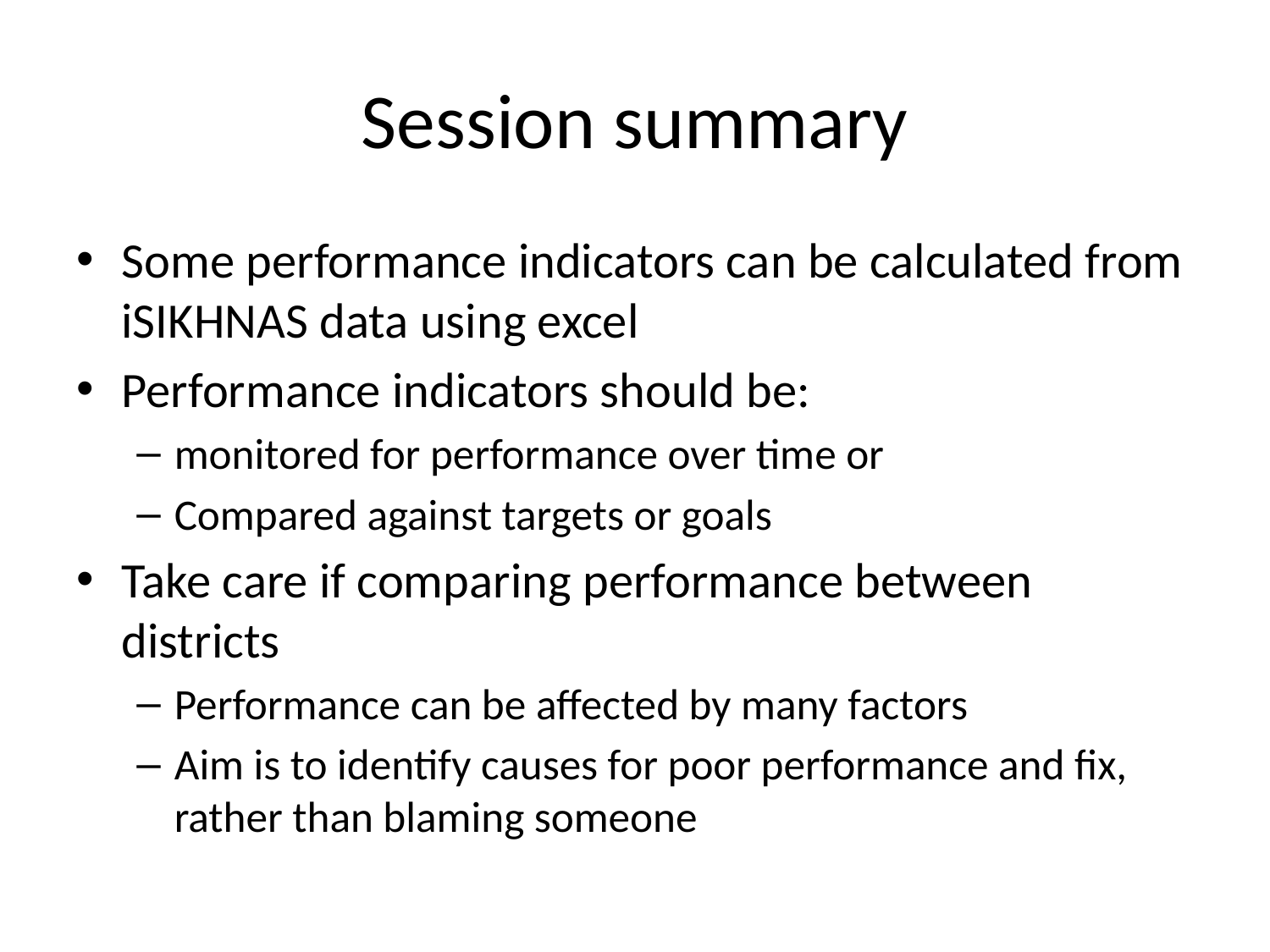

# Session summary
Some performance indicators can be calculated from iSIKHNAS data using excel
Performance indicators should be:
monitored for performance over time or
Compared against targets or goals
Take care if comparing performance between districts
Performance can be affected by many factors
Aim is to identify causes for poor performance and fix, rather than blaming someone